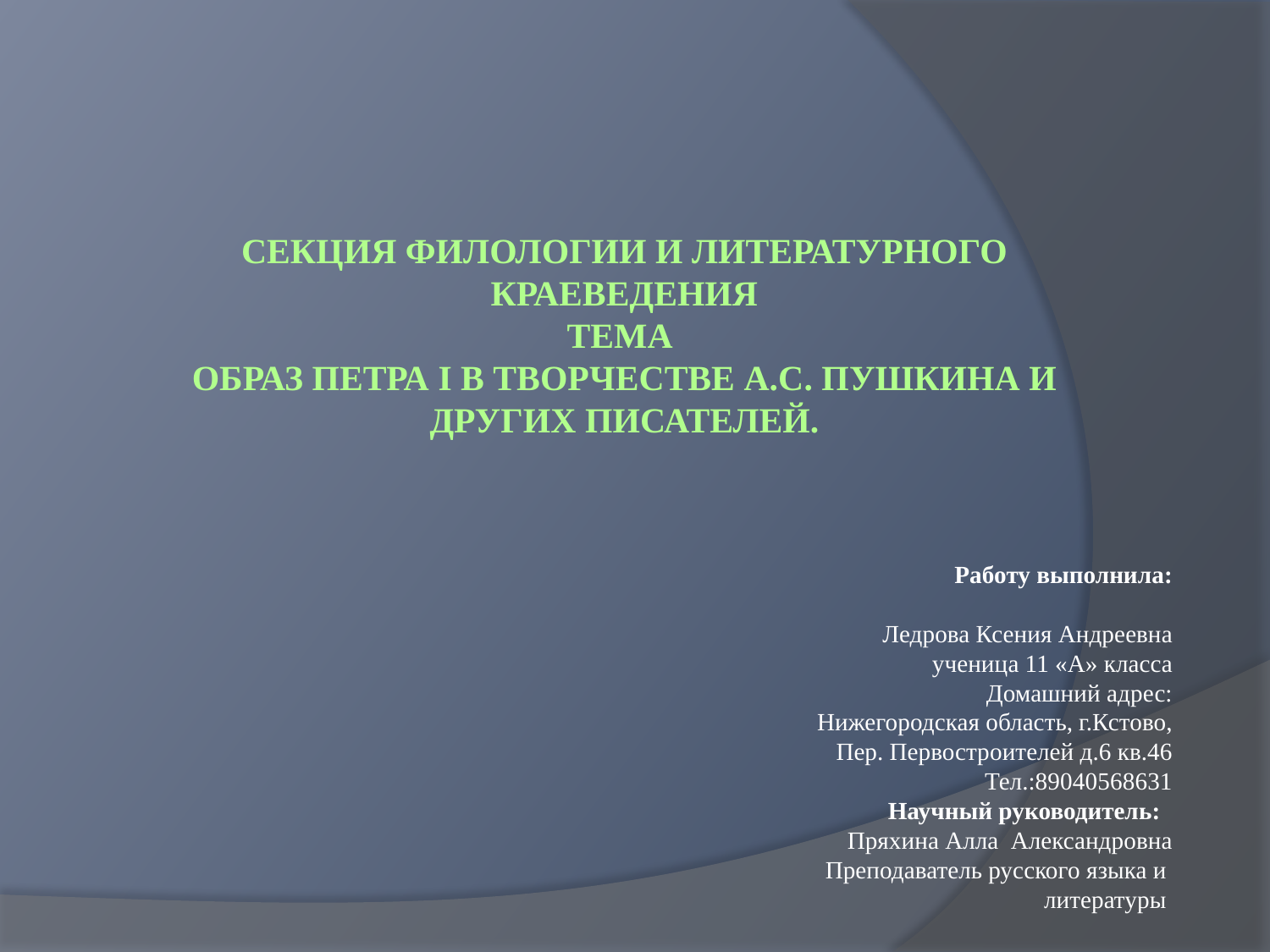

# Секция филологии и литературного краеведения Тема Образ Петра I в творчестве А.С. Пушкина и других писателей.
Работу выполнила:
                                                                               Ледрова Ксения Андреевна
 ученица 11 «А» класса
Домашний адрес:
Нижегородская область, г.Кстово,
Пер. Первостроителей д.6 кв.46
Тел.:89040568631
Научный руководитель:
Пряхина Алла  Александровна
Преподаватель русского языка и
литературы